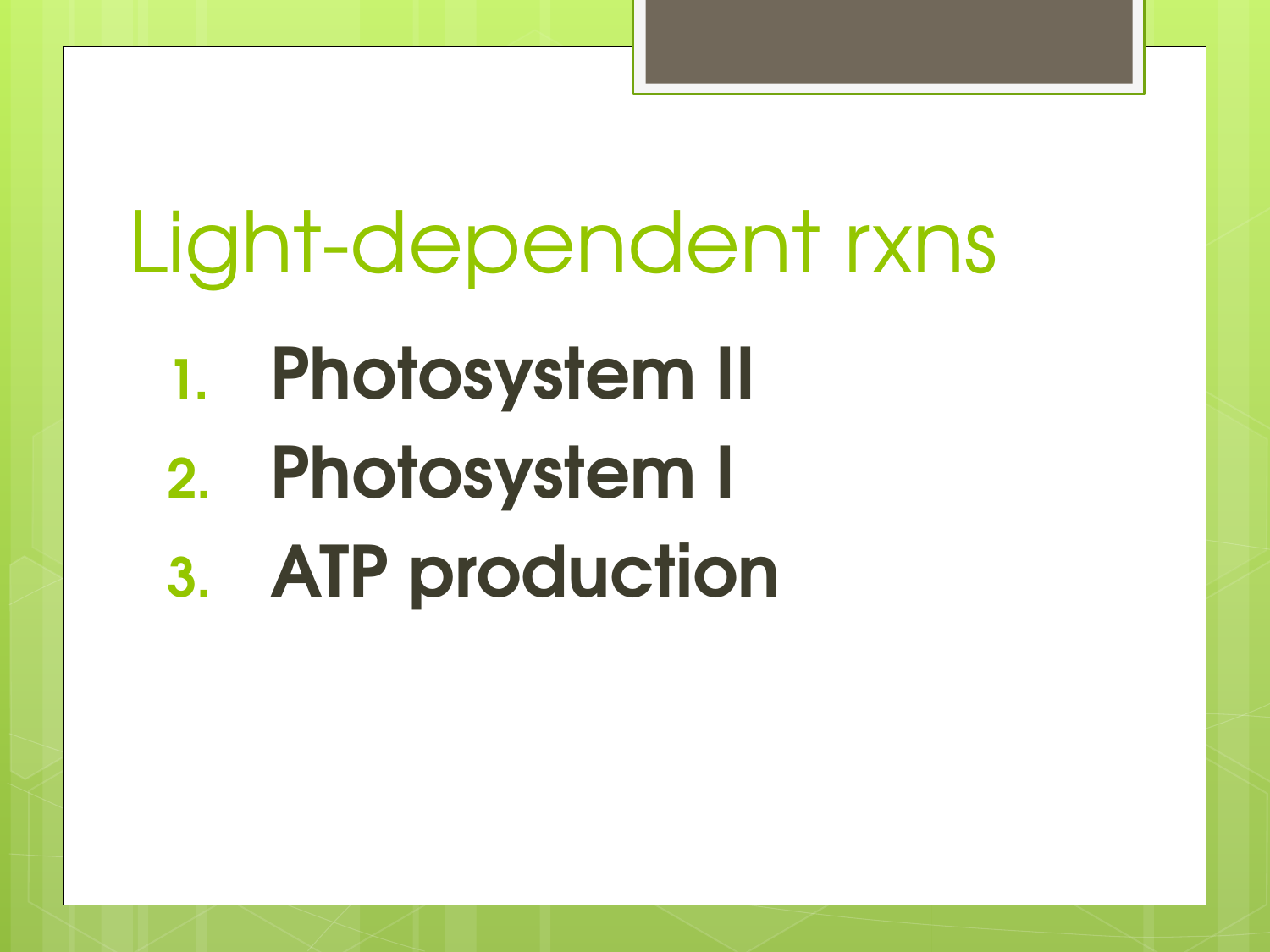

# Light-dependent rxns
Photosystem II
Photosystem I
ATP production